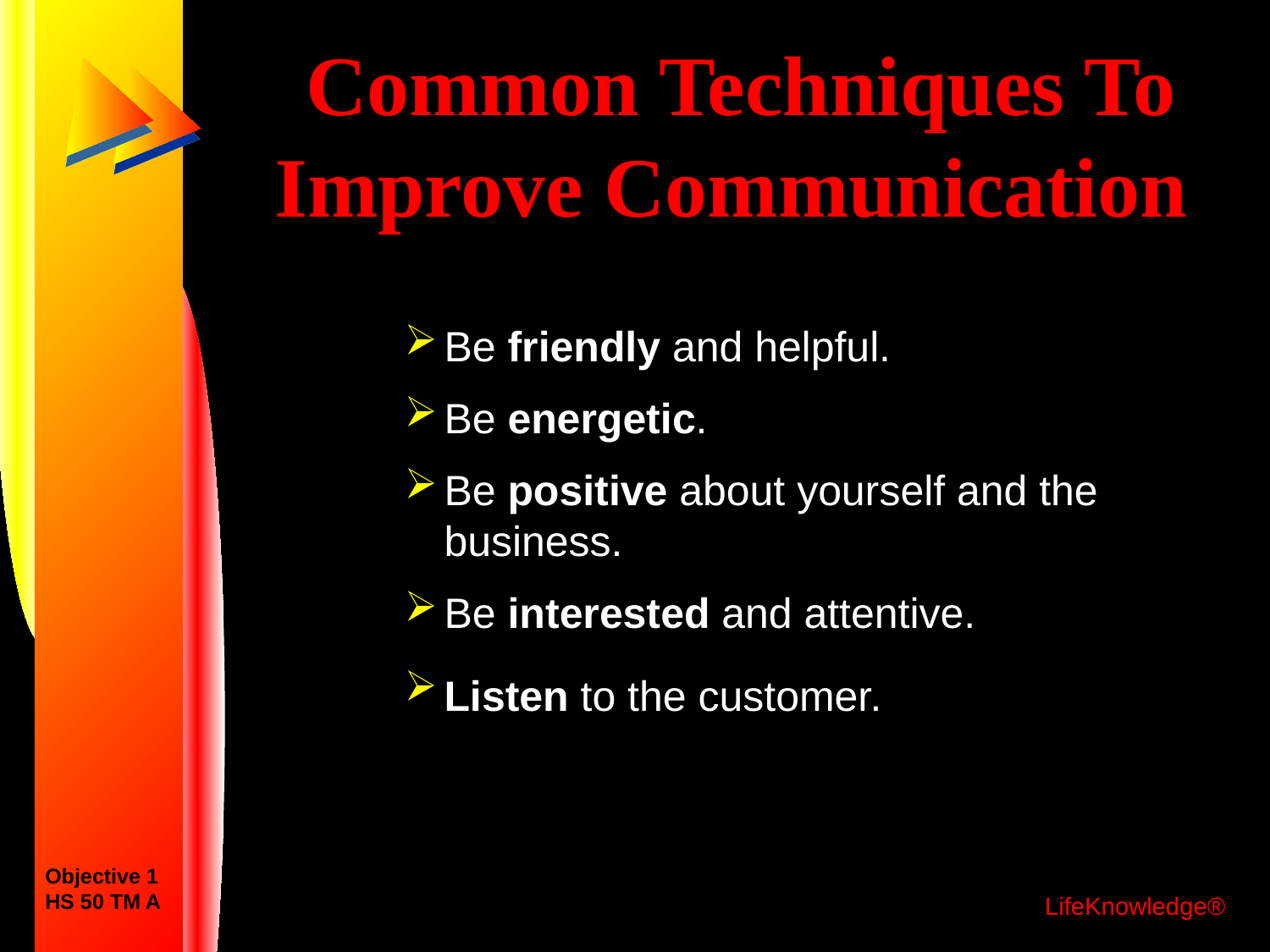

# Common Techniques To Improve Communication

Be friendly and helpful.
Be energetic.
Be positive about yourself and the business.
Be interested and attentive.
Listen to the customer.

Objective 1
HS 50 TM A
LifeKnowledge®